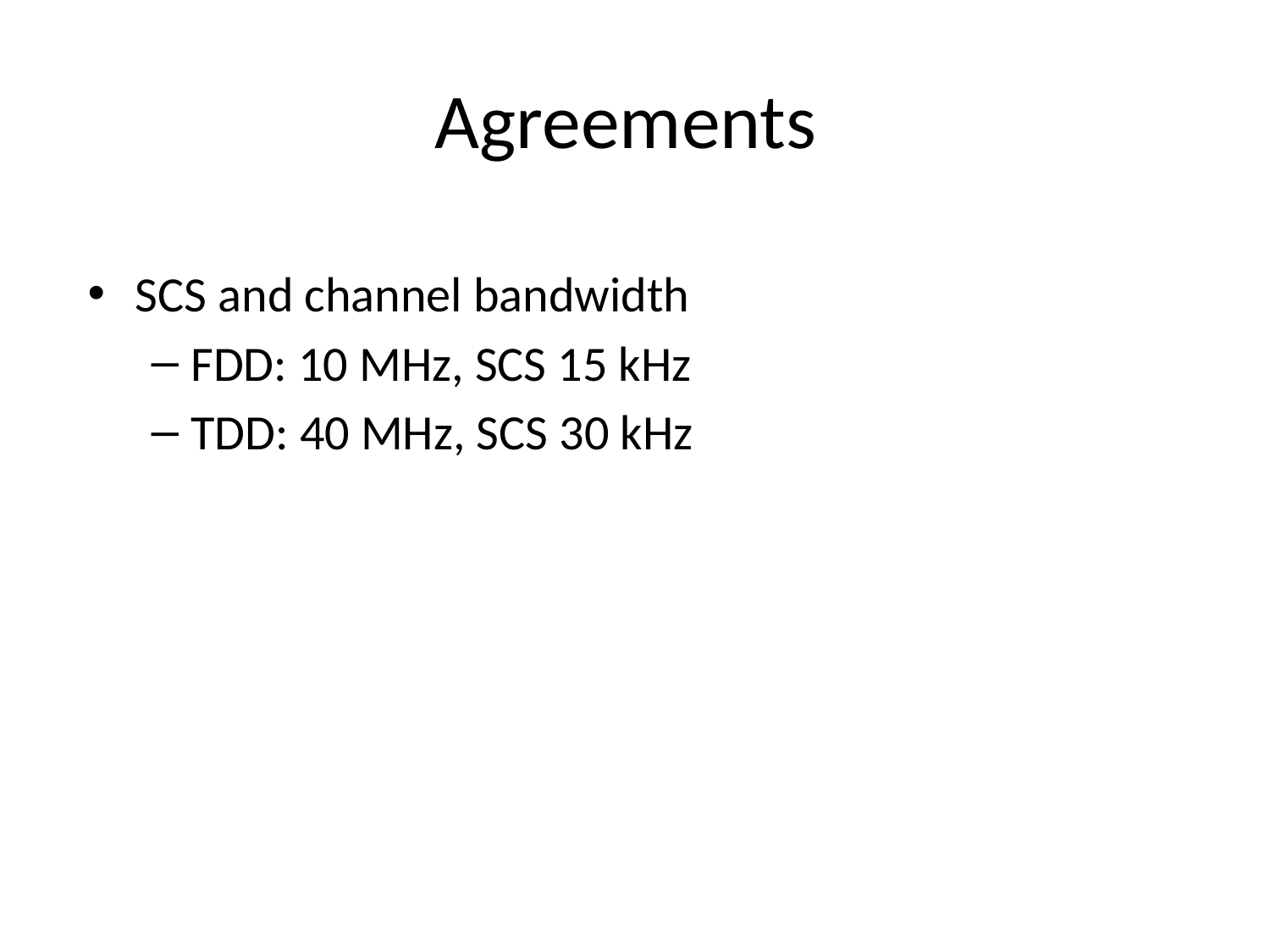

# Agreements
SCS and channel bandwidth
FDD: 10 MHz, SCS 15 kHz
TDD: 40 MHz, SCS 30 kHz